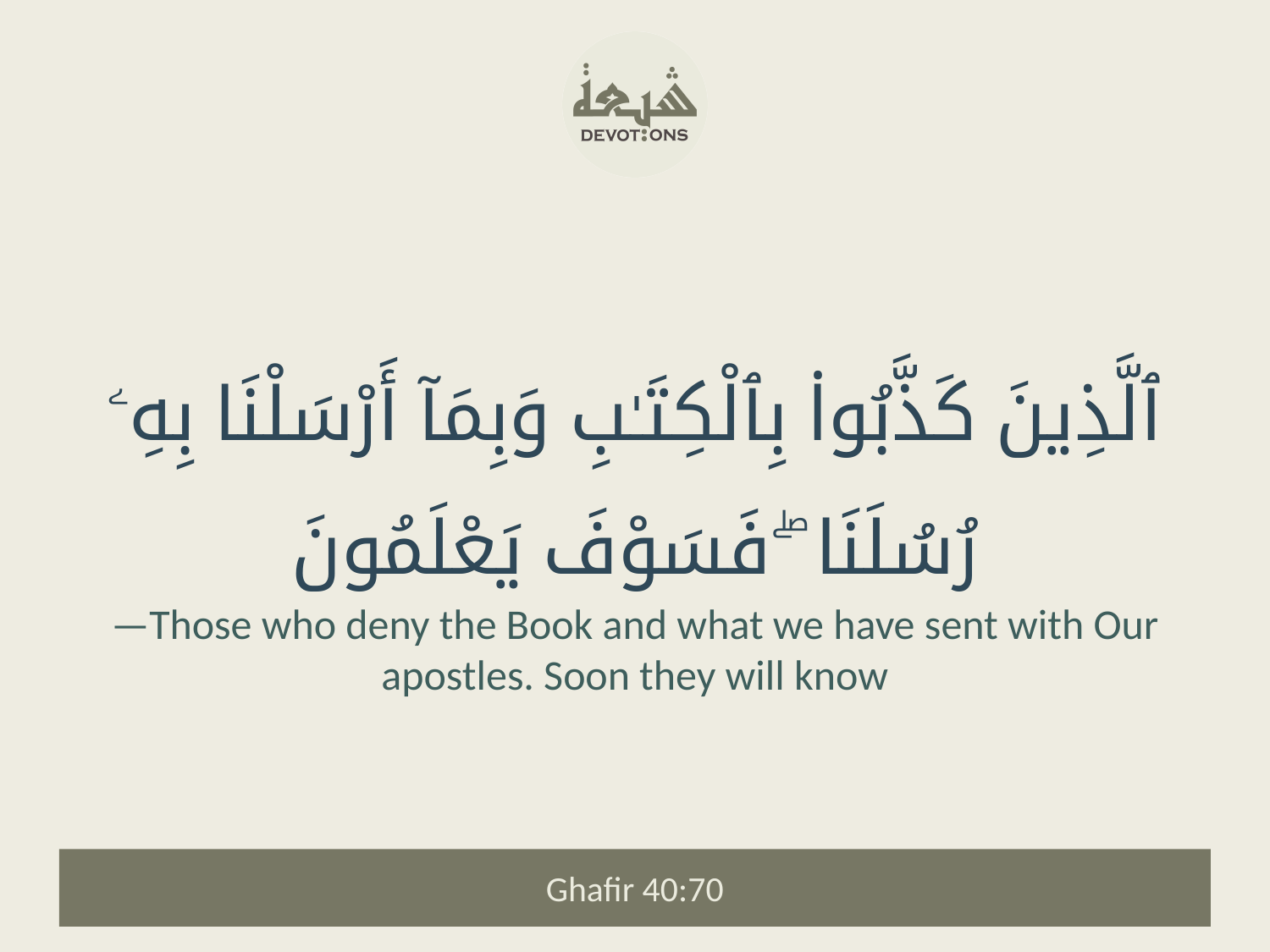

ٱلَّذِينَ كَذَّبُوا۟ بِٱلْكِتَـٰبِ وَبِمَآ أَرْسَلْنَا بِهِۦ رُسُلَنَا ۖ فَسَوْفَ يَعْلَمُونَ
—Those who deny the Book and what we have sent with Our apostles. Soon they will know
Ghafir 40:70